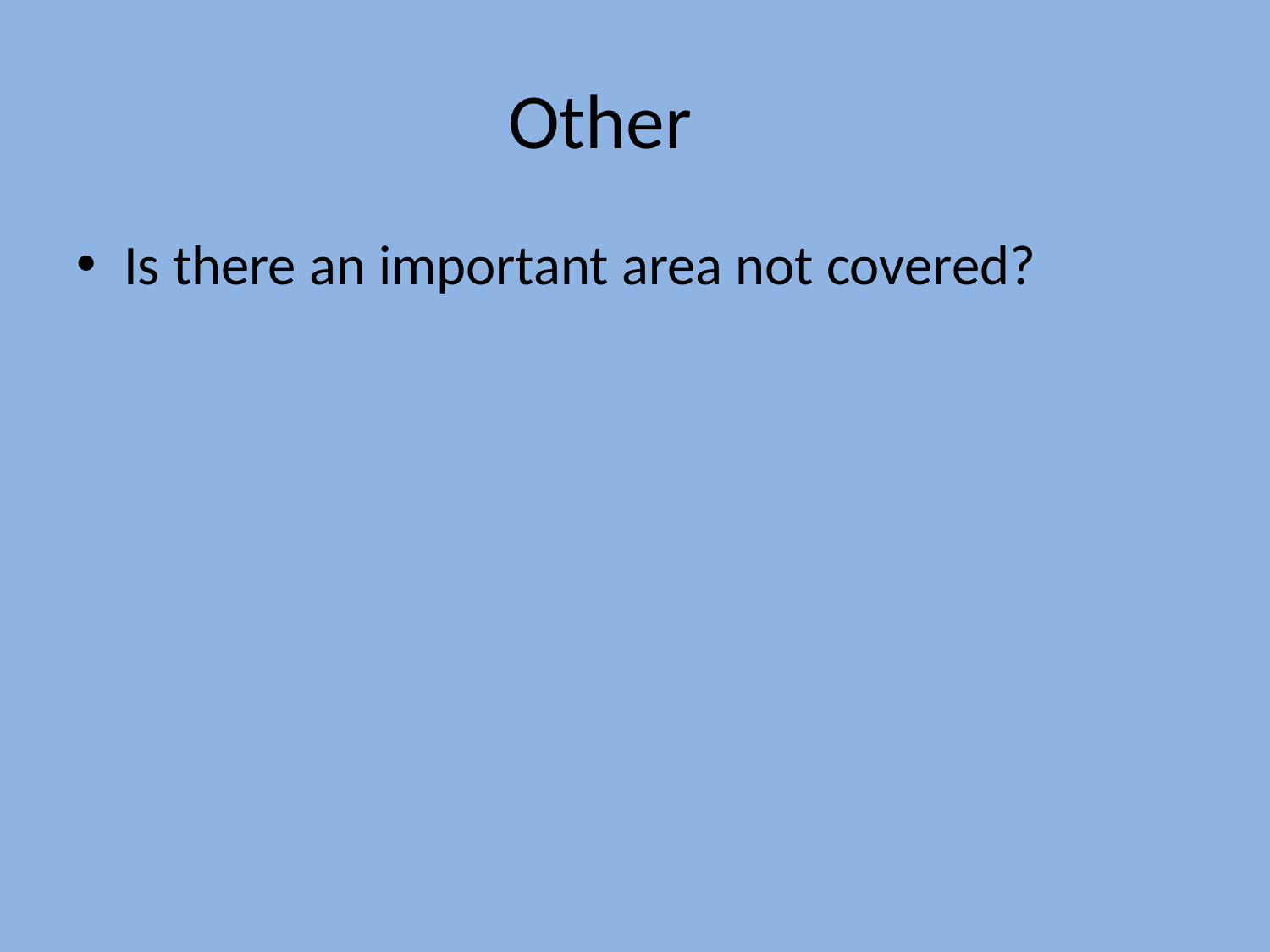

# Other
Is there an important area not covered?